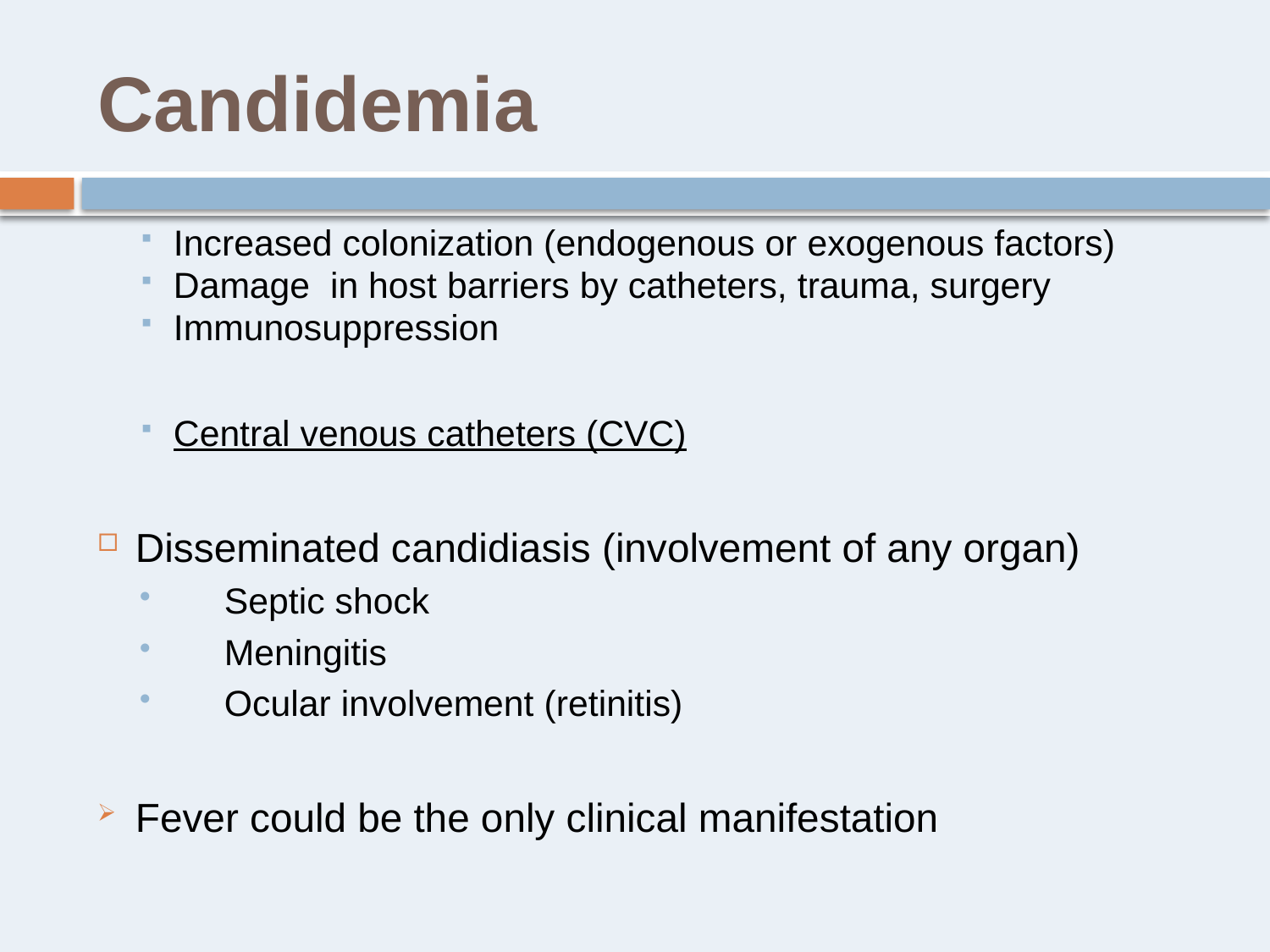

# Candidemia
Increased colonization (endogenous or exogenous factors)
Damage  in host barriers by catheters, trauma, surgery
Immunosuppression

Central venous catheters (CVC)

Disseminated candidiasis (involvement of any organ)
     Septic shock
     Meningitis
     Ocular involvement (retinitis)

Fever could be the only clinical manifestation